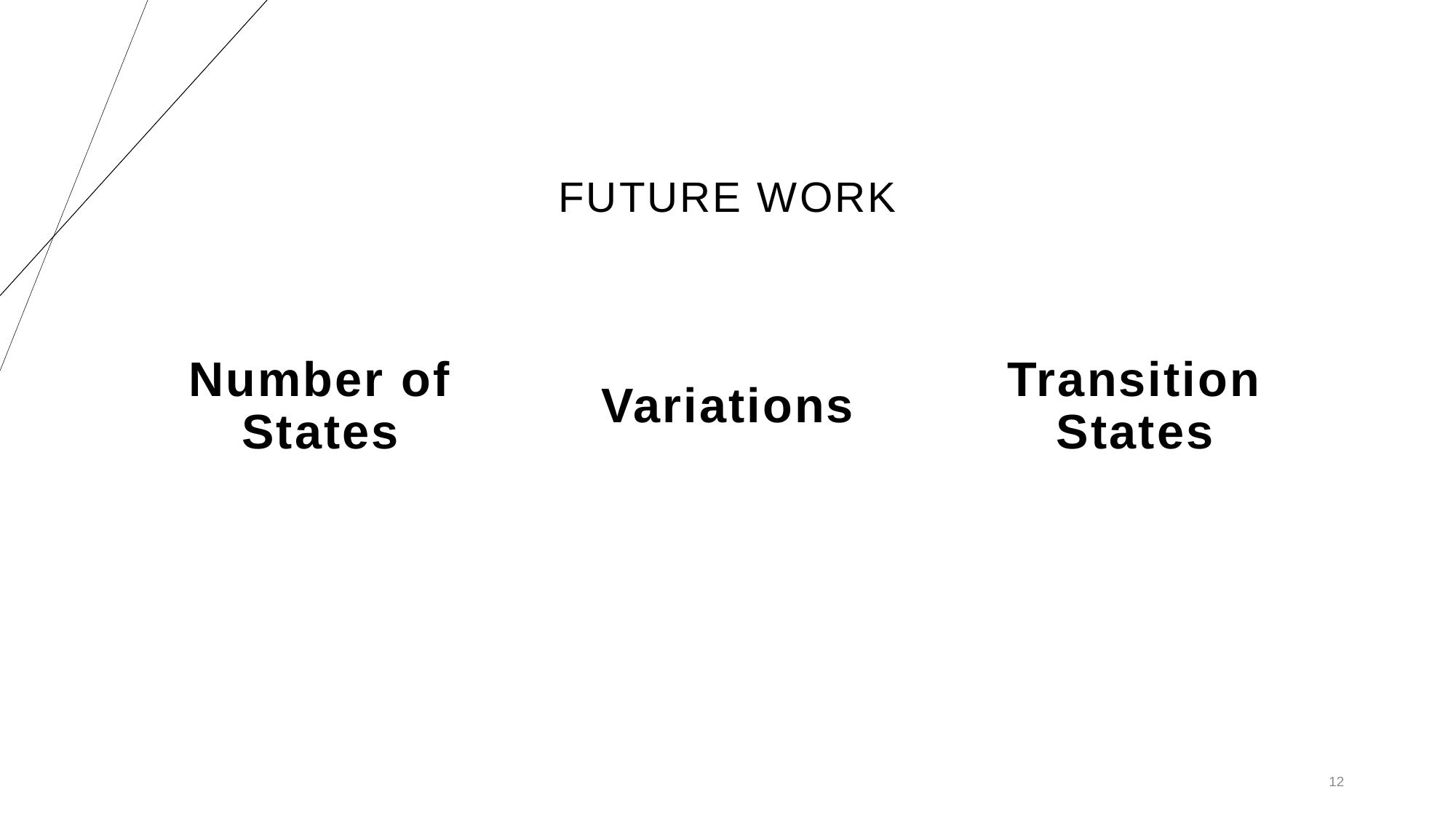

# Future Work
Number of States
Variations
Transition States
12